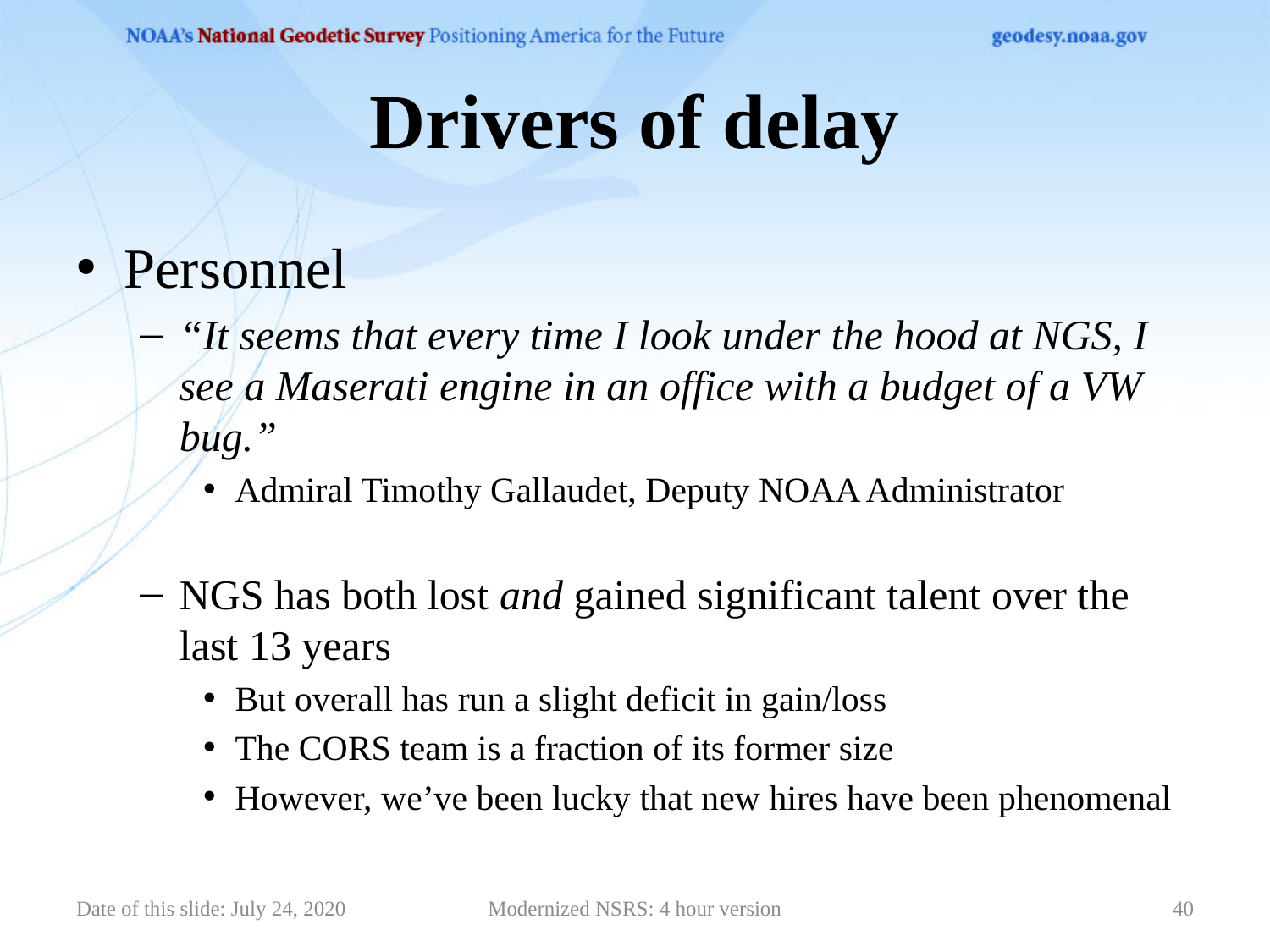

# Drivers of delay
Personnel
“It seems that every time I look under the hood at NGS, I see a Maserati engine in an office with a budget of a VW bug.”
Admiral Timothy Gallaudet, Deputy NOAA Administrator

NGS has both lost and gained significant talent over the last 13 years
But overall has run a slight deficit in gain/loss
The CORS team is a fraction of its former size
However, we’ve been lucky that new hires have been phenomenal

Date of this slide: July 24, 2020
Modernized NSRS: 4 hour version
40